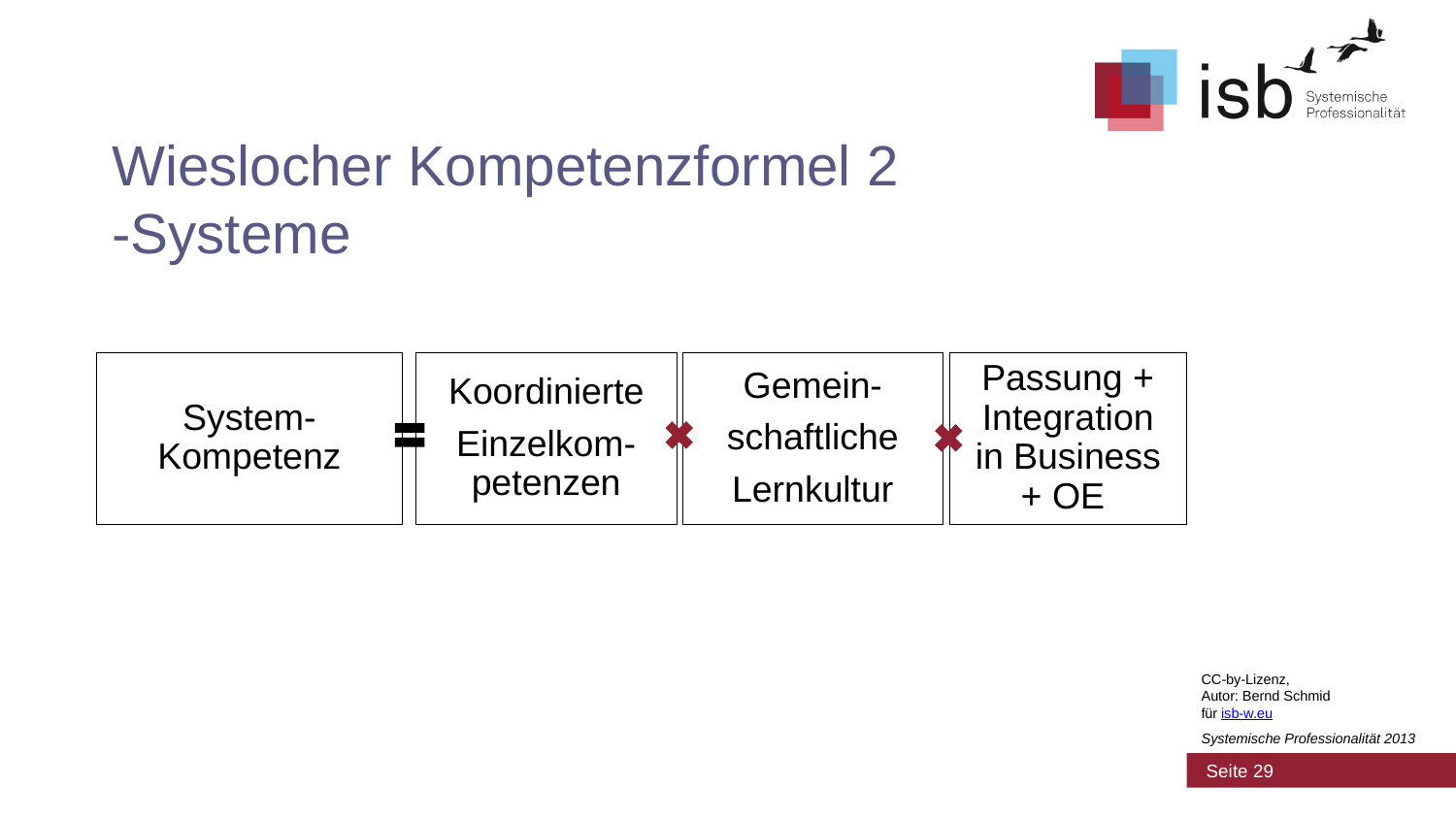

# Wieslocher Kompetenzformel 2 -Systeme
Passung + Integration in Business + OE
Gemein-
schaftliche
Lernkultur
System- Kompetenz
Koordinierte
Einzelkom-petenzen

 Seite 29